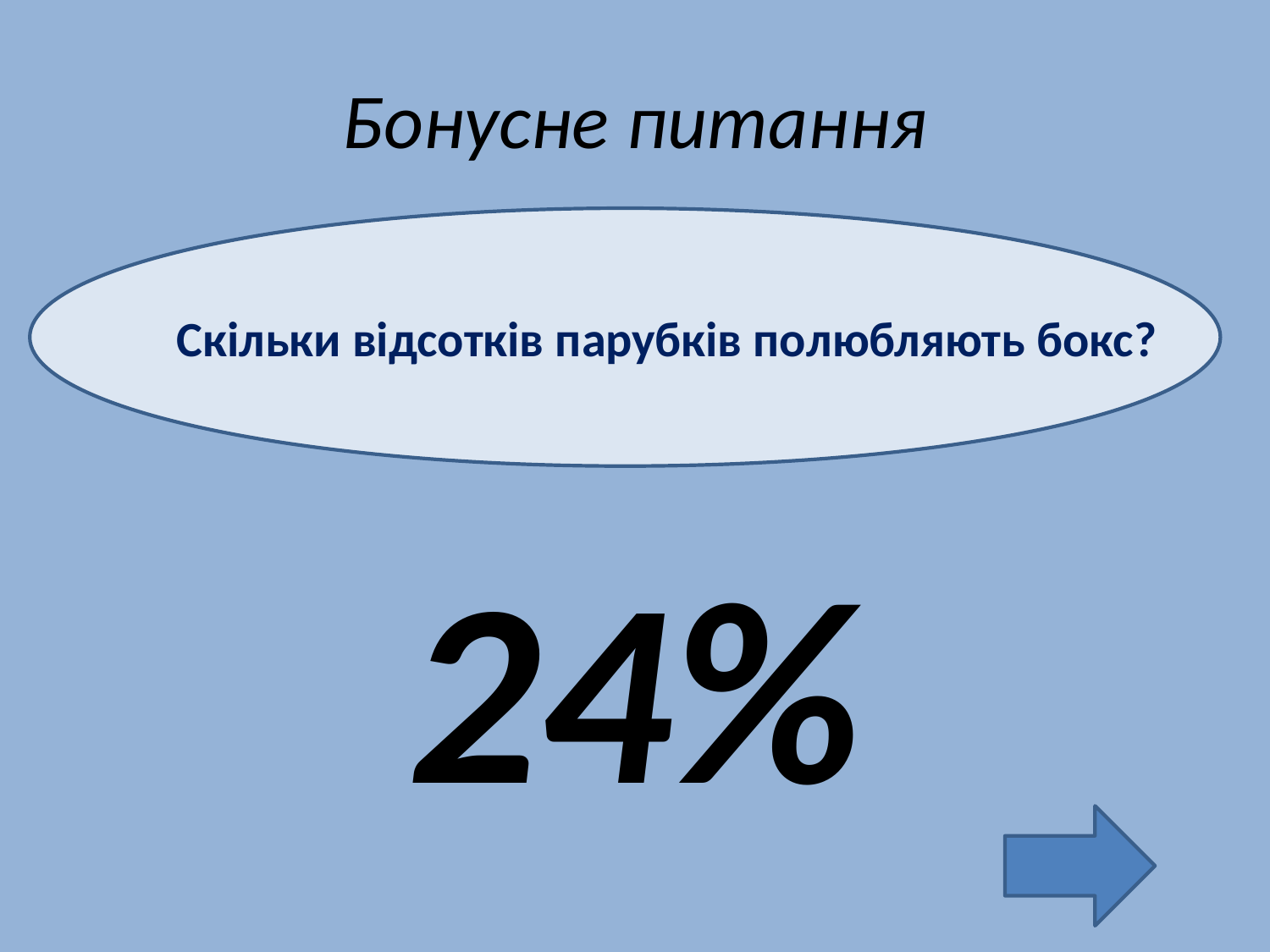

# Бонусне питання

24%
Скільки відсотків парубків полюбляють бокс?